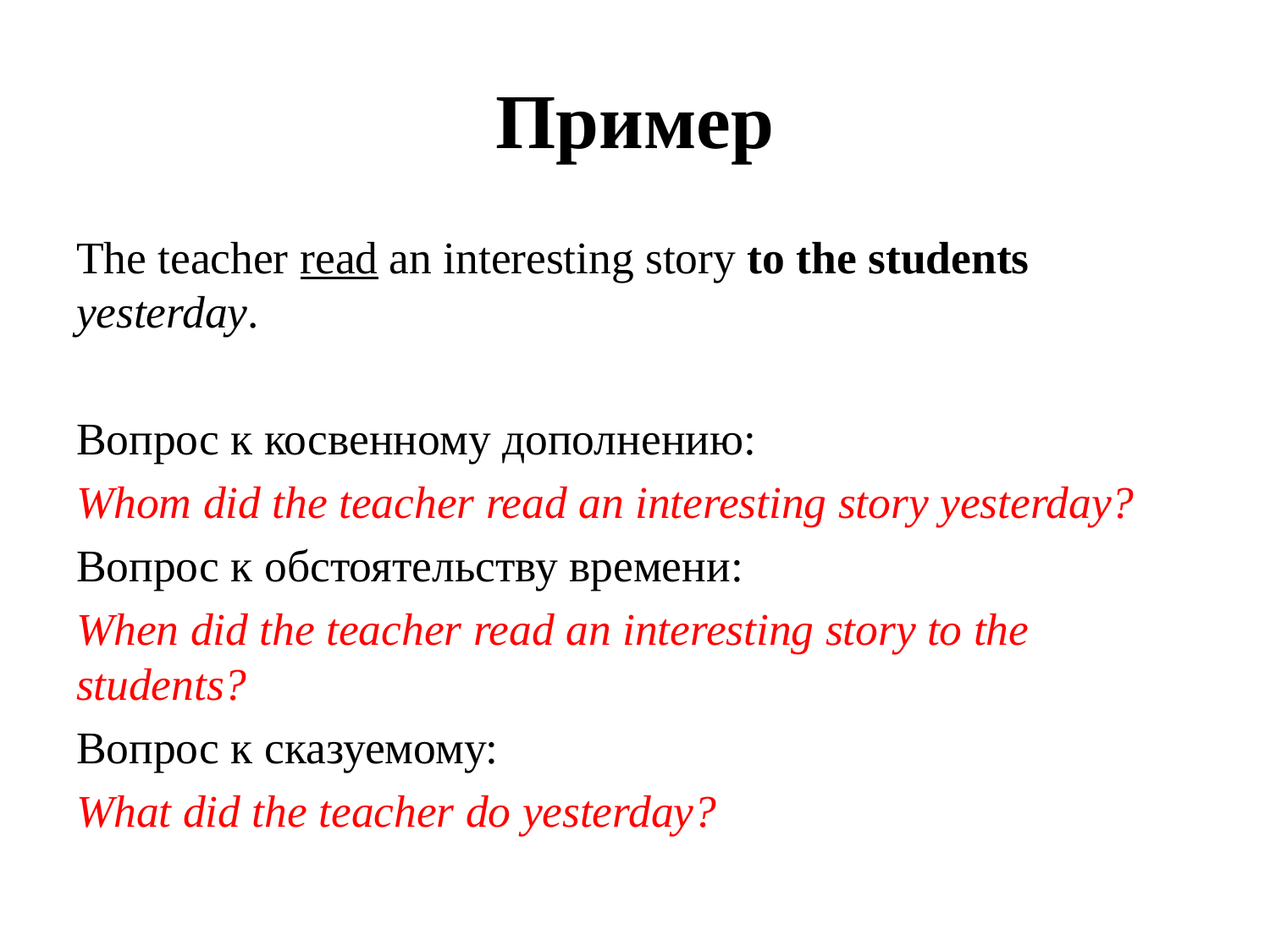

# Пример
The teacher read an interesting story to the students yesterday.

Вопрос к косвенному дополнению:
Whom did the teacher read an interesting story yesterday?
Вопрос к обстоятельству времени:
When did the teacher read an interesting story to the students?
Вопрос к сказуемому:
What did the teacher do yesterday?